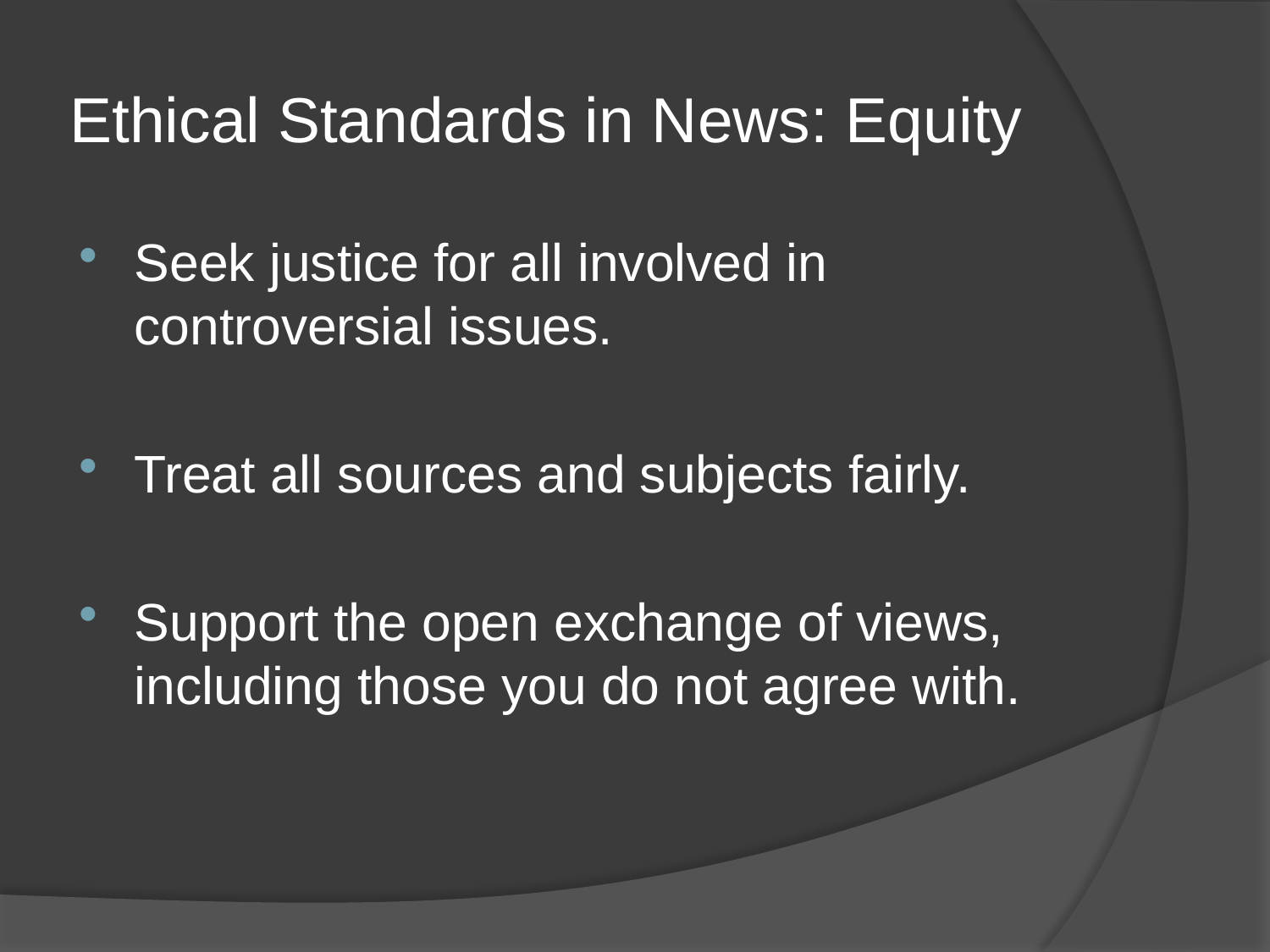

# Ethical Standards in News: Equity
Seek justice for all involved in controversial issues.

Treat all sources and subjects fairly.

Support the open exchange of views, including those you do not agree with.